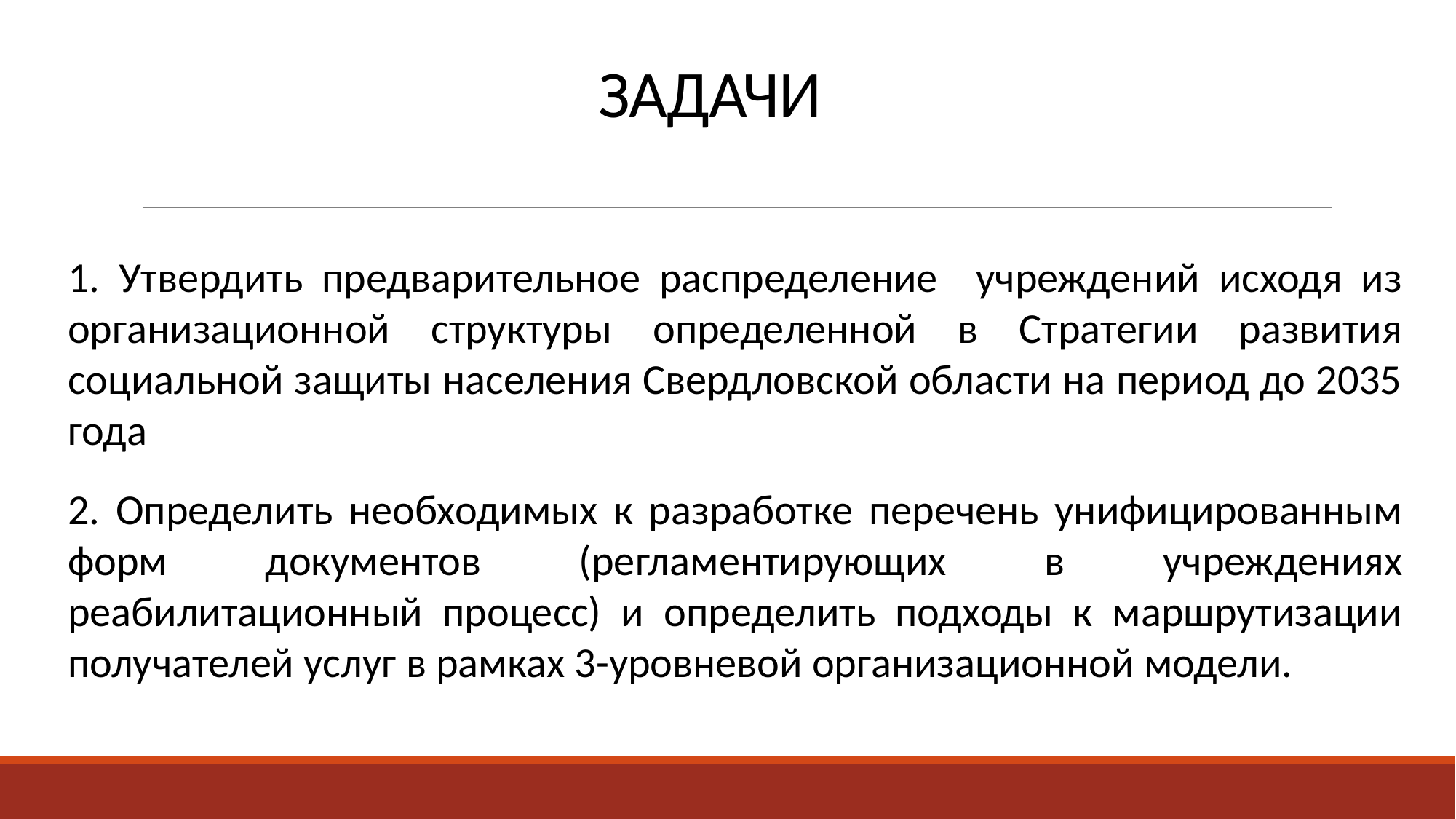

# ЗАДАЧИ
1. Утвердить предварительное распределение  учреждений исходя из организационной структуры определенной в Стратегии развития социальной защиты населения Свердловской области на период до 2035 года
2. Определить необходимых к разработке перечень унифицированным форм документов (регламентирующих в учреждениях реабилитационный процесс) и определить подходы к маршрутизации получателей услуг в рамках 3-уровневой организационной модели.